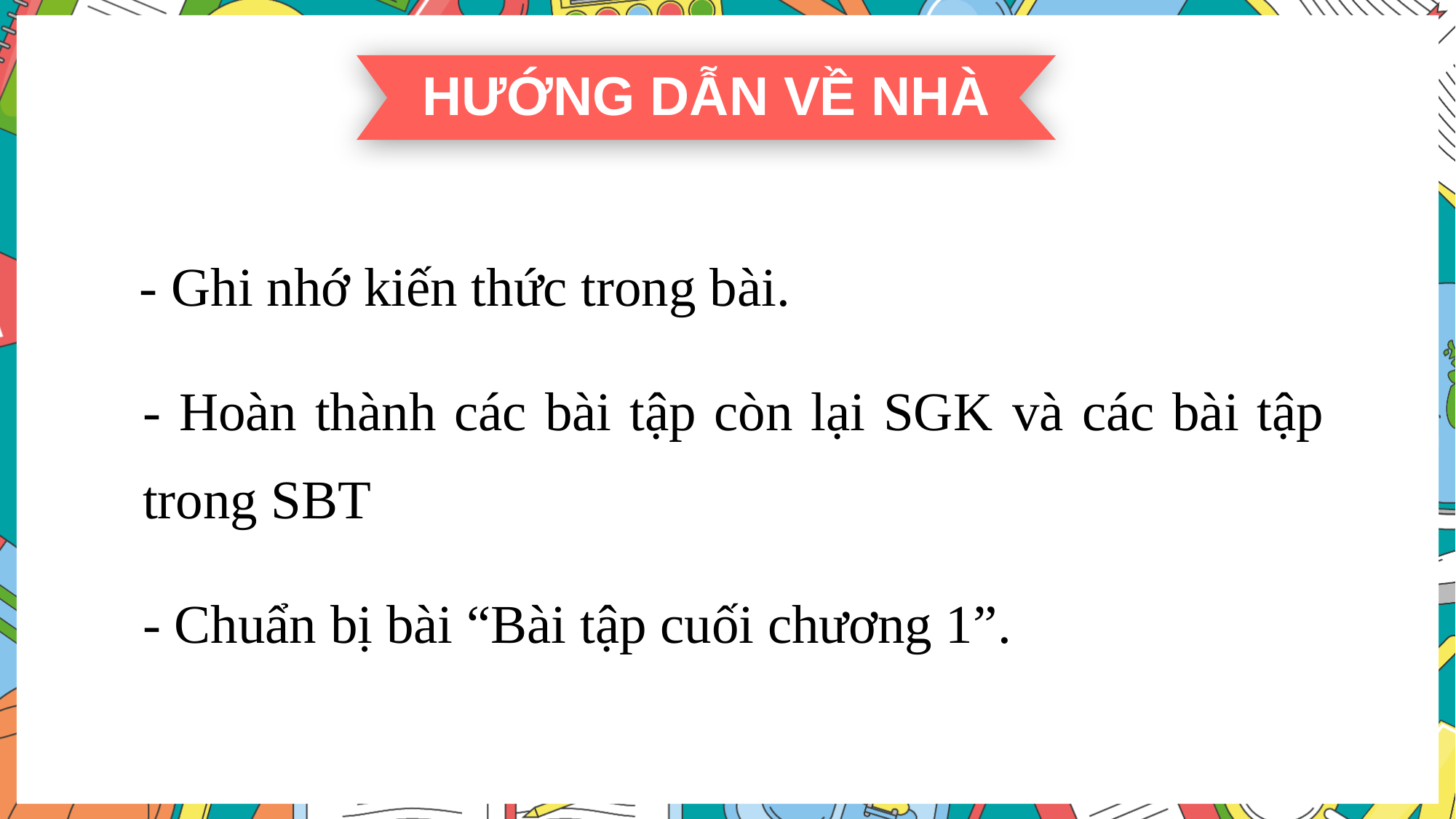

HƯỚNG DẪN VỀ NHÀ

- Ghi nhớ kiến thức trong bài.
- Hoàn thành các bài tập còn lại SGK và các bài tập trong SBT
- Chuẩn bị bài “Bài tập cuối chương 1”.